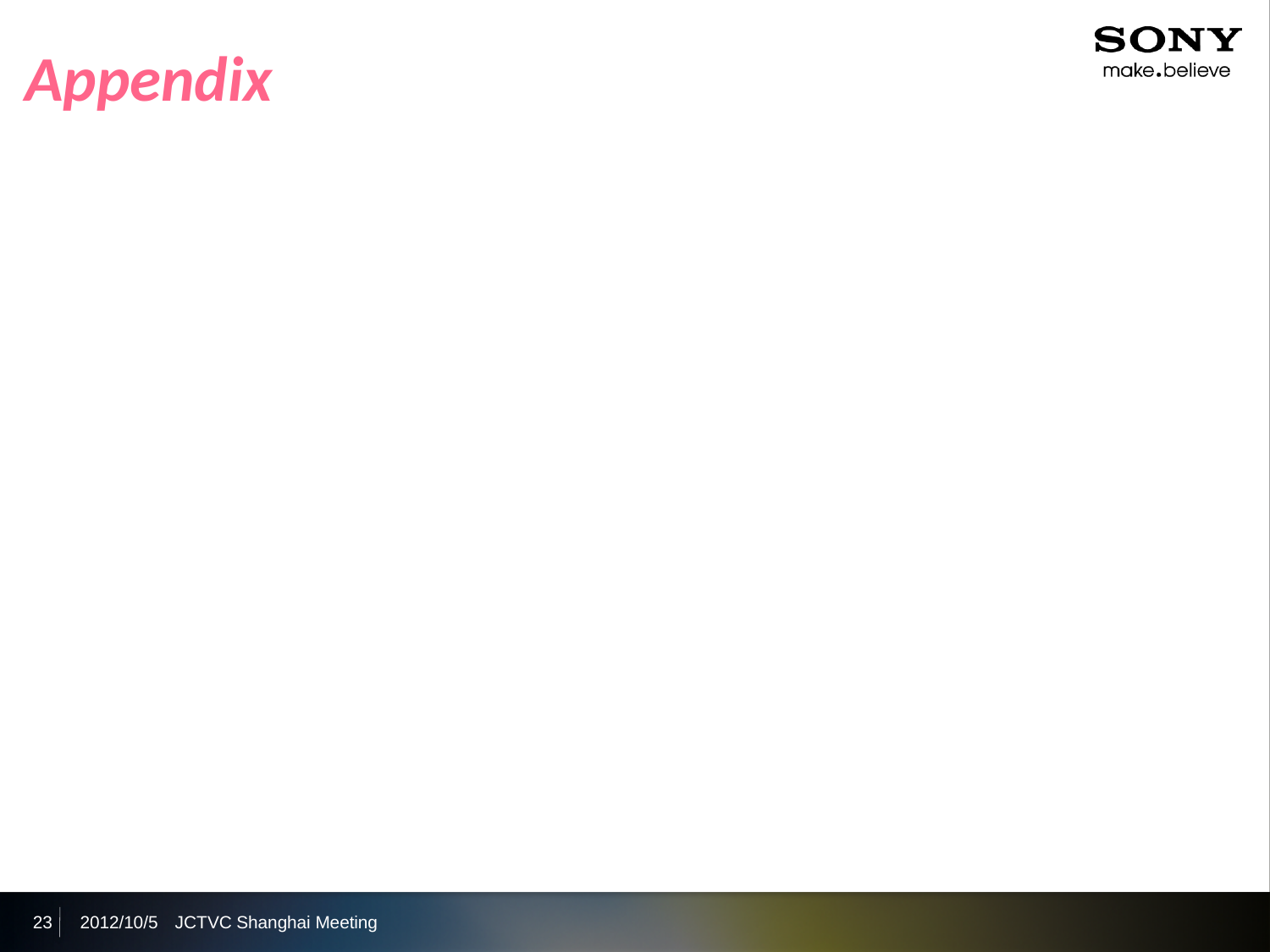

# Appendix
23
2012/10/5
JCTVC Shanghai Meeting